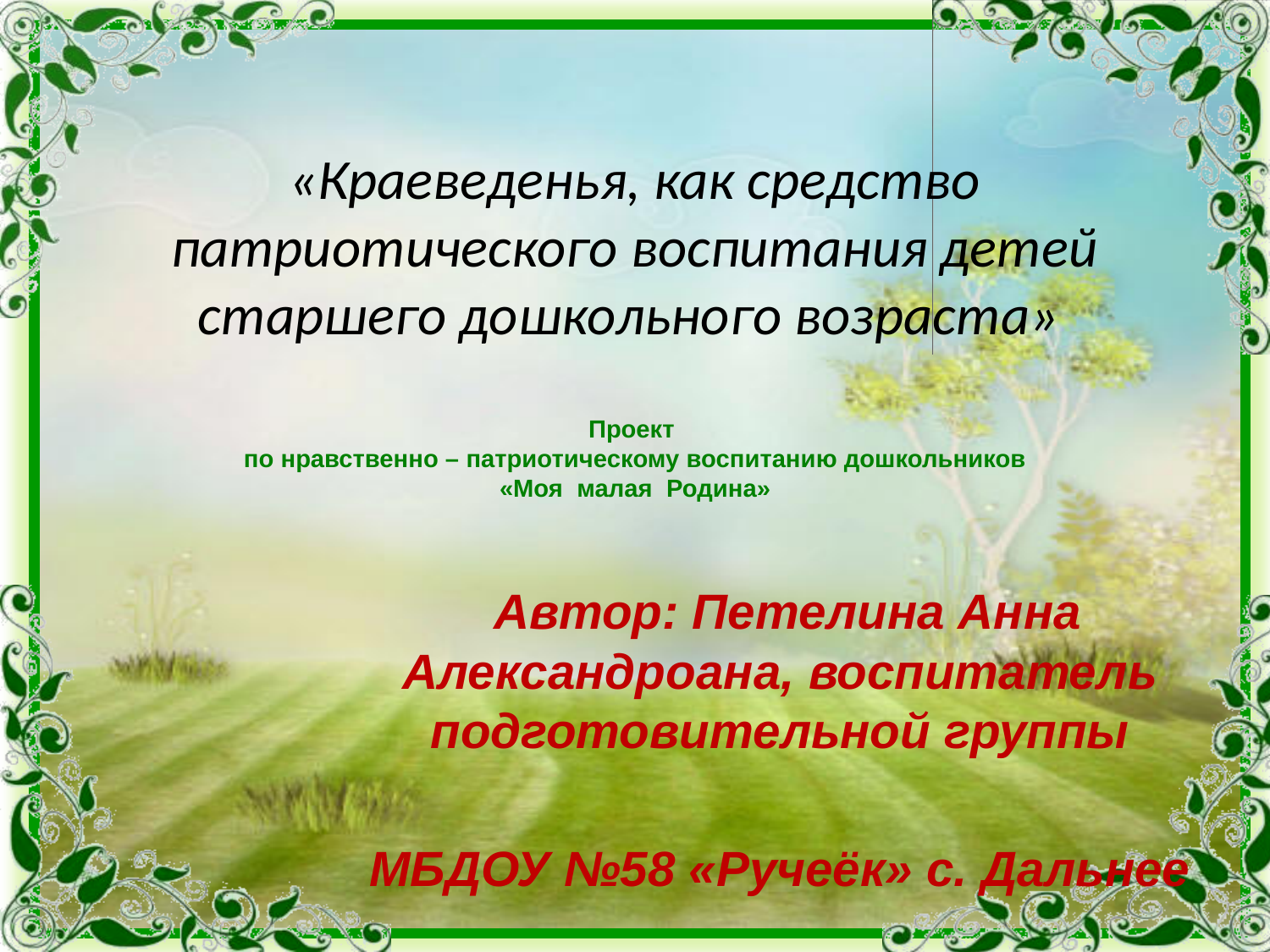

# «Краеведенья, как средство патриотического воспитания детей старшего дошкольного возраста» Проект по нравственно – патриотическому воспитанию дошкольников «Моя  малая  Родина»
 Автор: Петелина Анна Александроана, воспитатель подготовительной группы

МБДОУ №58 «Ручеёк» с. Дальнее